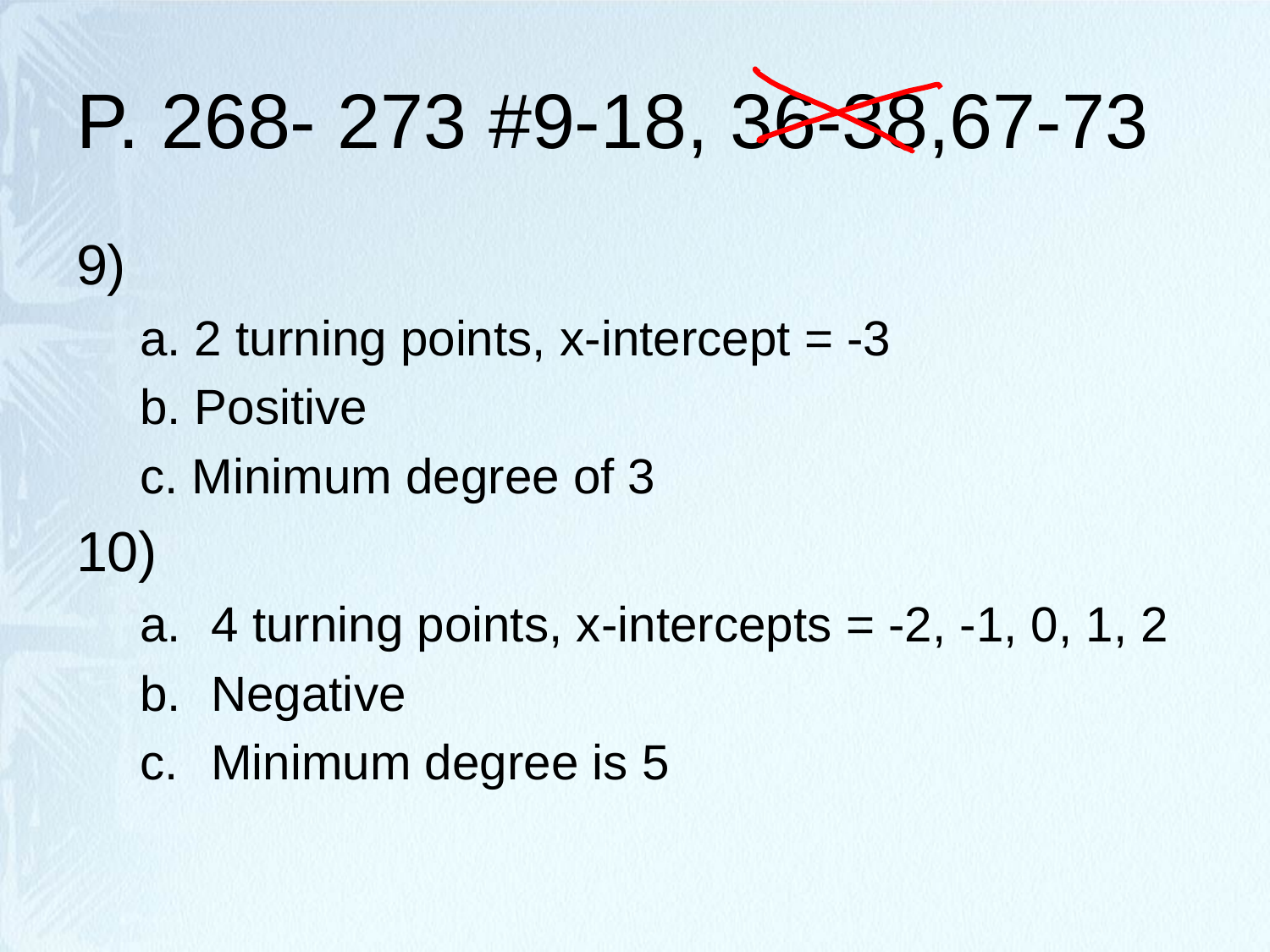

# P. 268- 273 #9-18, 36-38,67-73

9)
a. 2 turning points, x-intercept = -3
b. Positive
c. Minimum degree of 3
10)
4 turning points, x-intercepts = -2, -1, 0, 1, 2
Negative
Minimum degree is 5